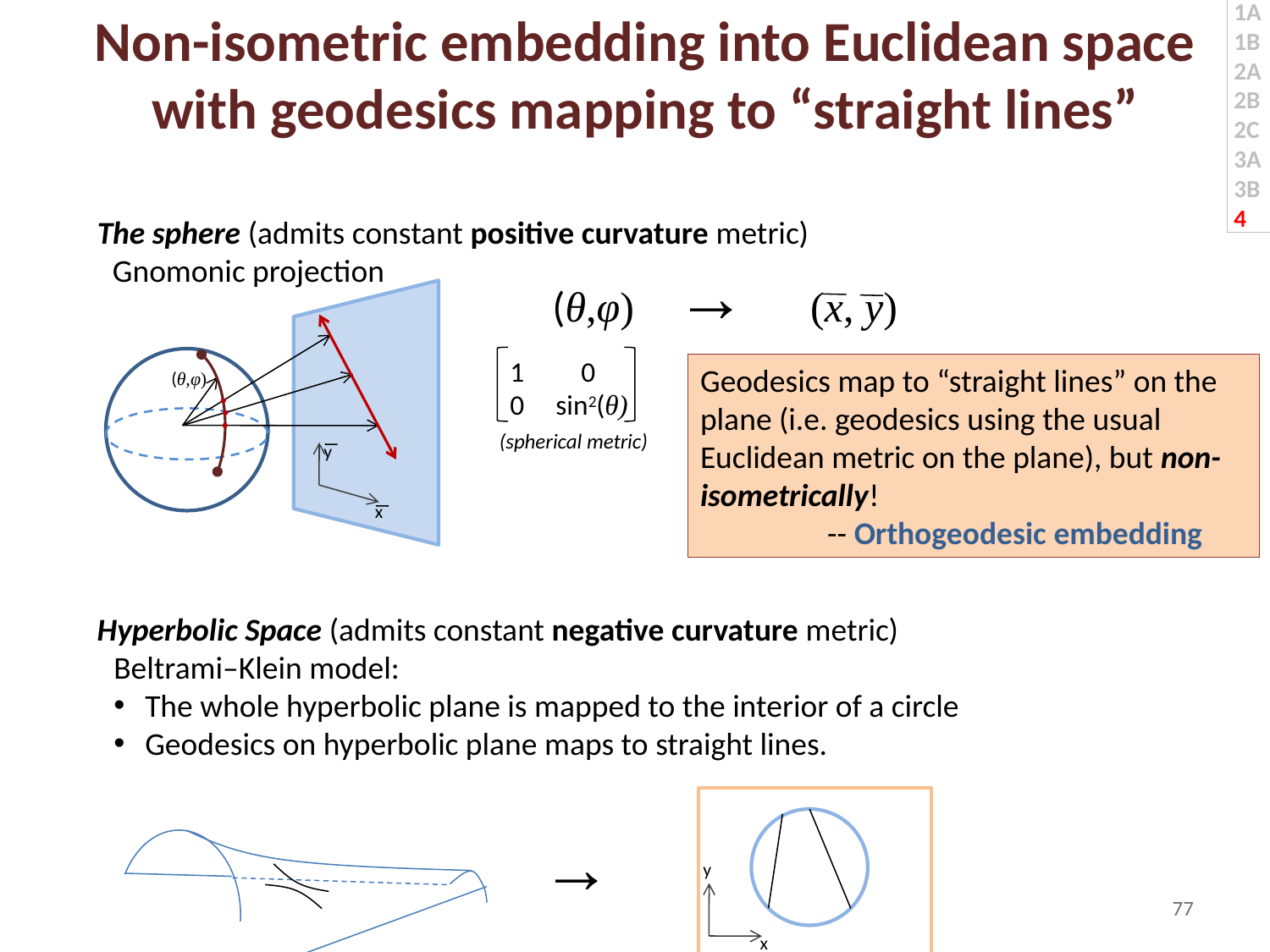

1A
1B
2A
2B
2C 3A
3B
4
Non-isometric embedding into Euclidean space with geodesics mapping to “straight lines”
The sphere (admits constant positive curvature metric)
Gnomonic projection
(θ,φ)    →    (x, y)

(θ,φ)

y
x
1         0
0     sin2(θ)

Geodesics map to “straight lines” on the plane (i.e. geodesics using the usual Euclidean metric on the plane), but non-isometrically!
	-- Orthogeodesic embedding
(spherical metric)
Hyperbolic Space (admits constant negative curvature metric)
Beltrami–Klein model:
The whole hyperbolic plane is mapped to the interior of a circle
Geodesics on hyperbolic plane maps to straight lines.

→

y
77
x